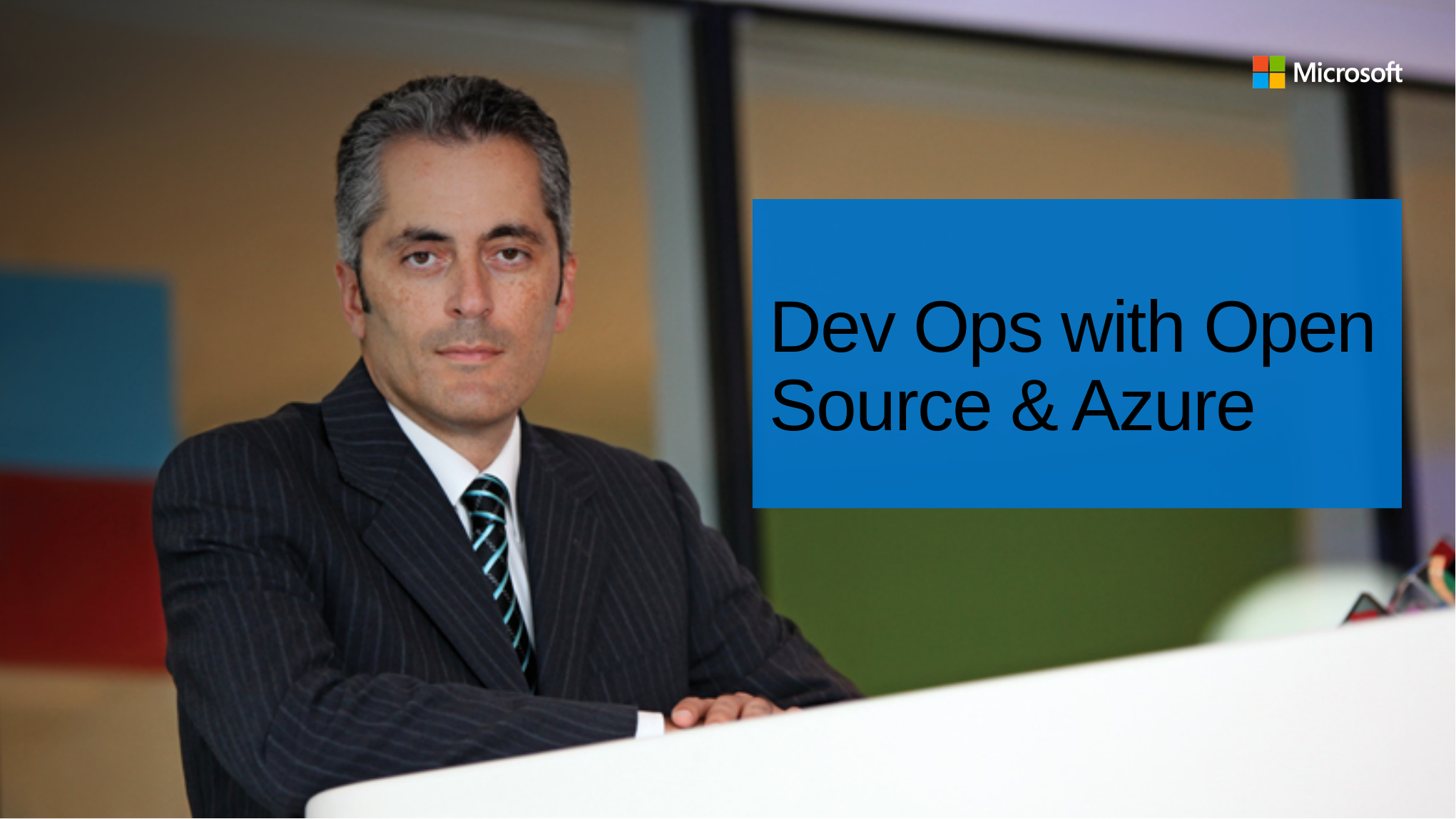

# Dev Ops with Open Source & Azure
Session Code Here